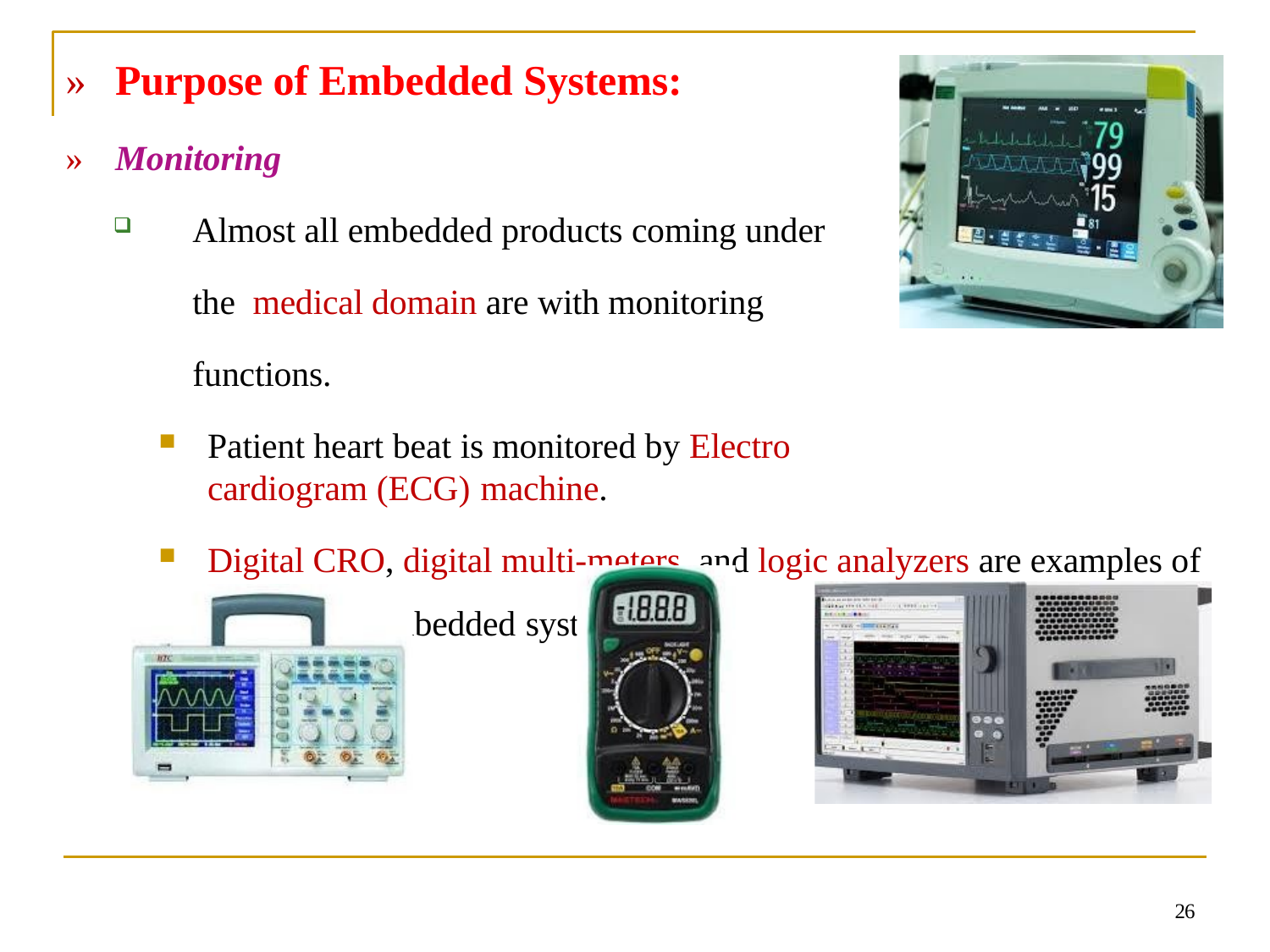

# »	Purpose of Embedded Systems:

»	Monitoring
Almost all embedded products coming under the  medical domain are with monitoring functions.
Patient heart beat is monitored by Electro cardiogram (ECG) machine.
Digital CRO, digital multi-meters, and logic analyzers are examples of  monitoring embedded systems.

26